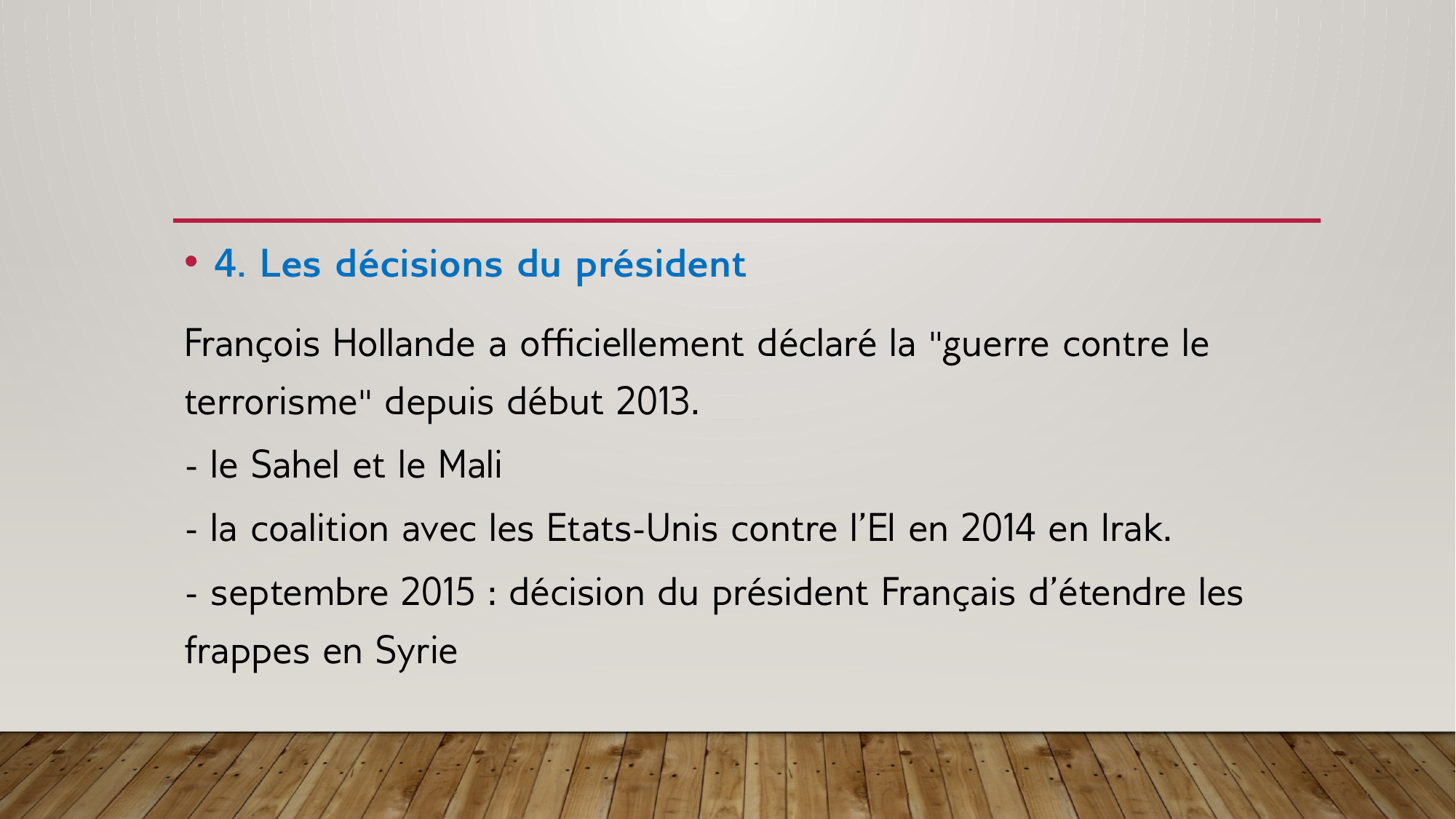

#
4. Les décisions du président
François Hollande a officiellement déclaré la "guerre contre le terrorisme" depuis début 2013.
- le Sahel et le Mali
- la coalition avec les Etats-Unis contre l’EI en 2014 en Irak.
- septembre 2015 : décision du président Français d’étendre les frappes en Syrie